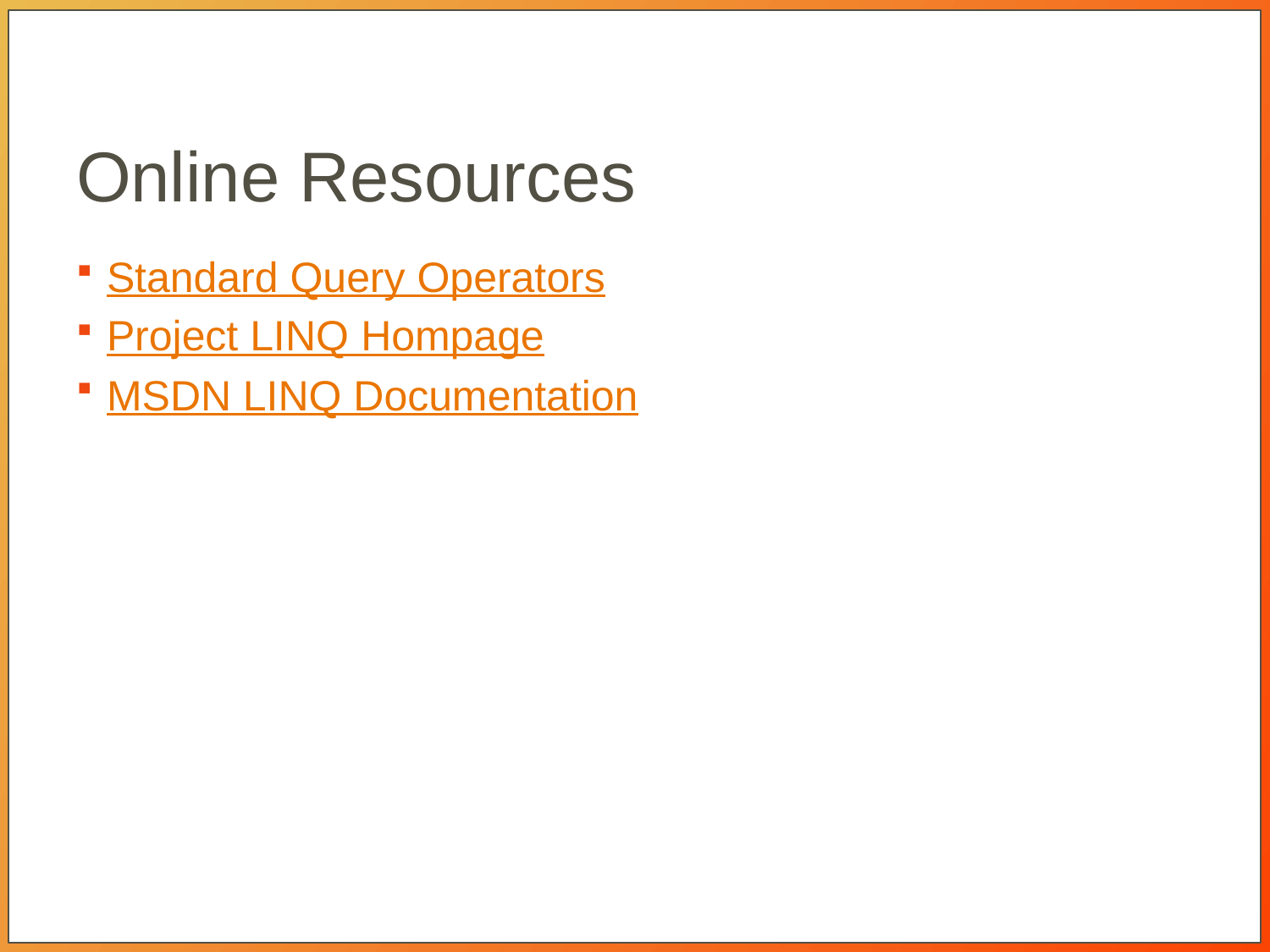

# Online Resources
Standard Query Operators
Project LINQ Hompage
MSDN LINQ Documentation